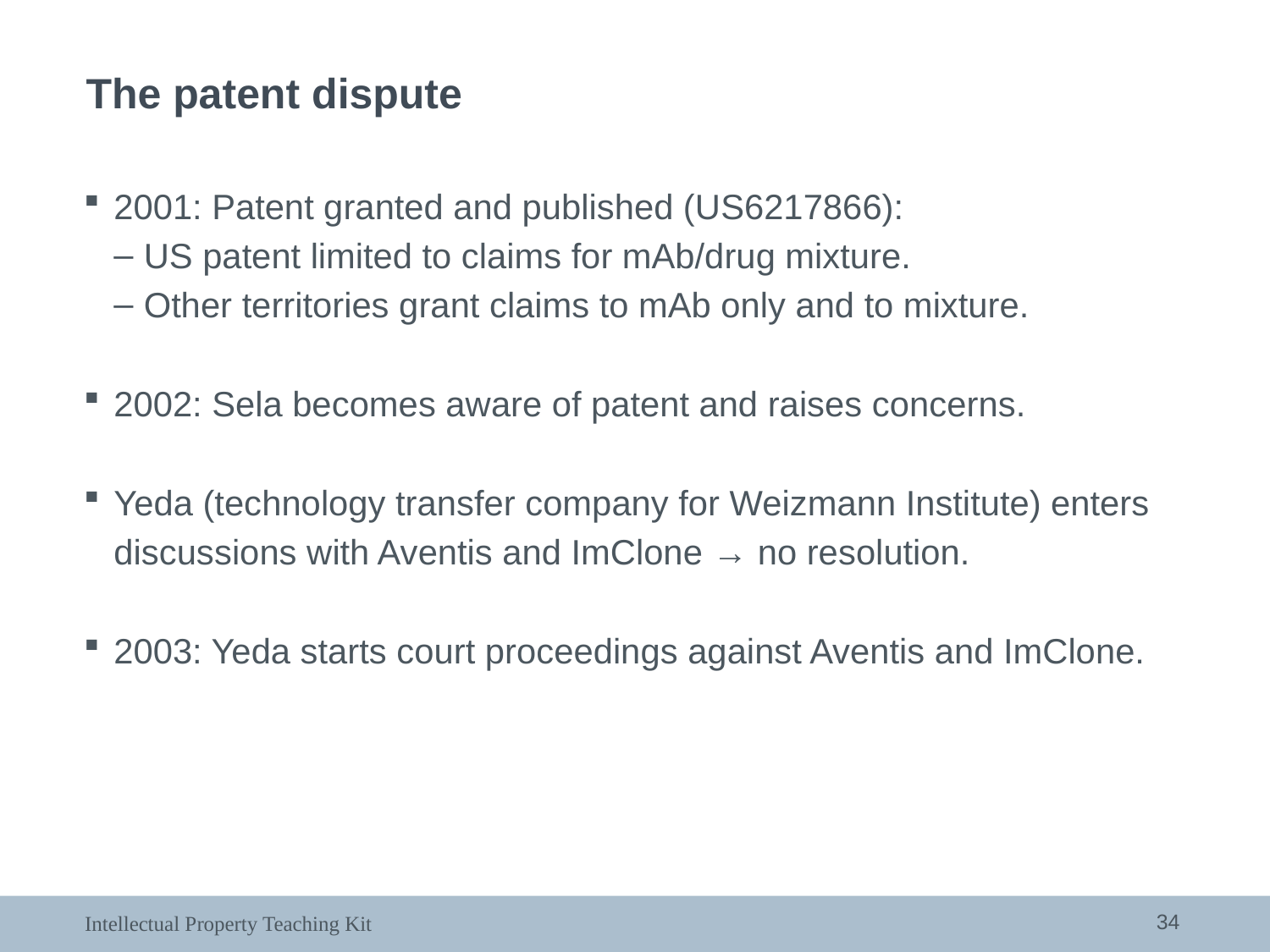

The patent dispute
2001: Patent granted and published (US6217866):
US patent limited to claims for mAb/drug mixture.
Other territories grant claims to mAb only and to mixture.

2002: Sela becomes aware of patent and raises concerns.

Yeda (technology transfer company for Weizmann Institute) enters
	discussions with Aventis and ImClone → no resolution.

2003: Yeda starts court proceedings against Aventis and ImClone.

34
Intellectual Property Teaching Kit